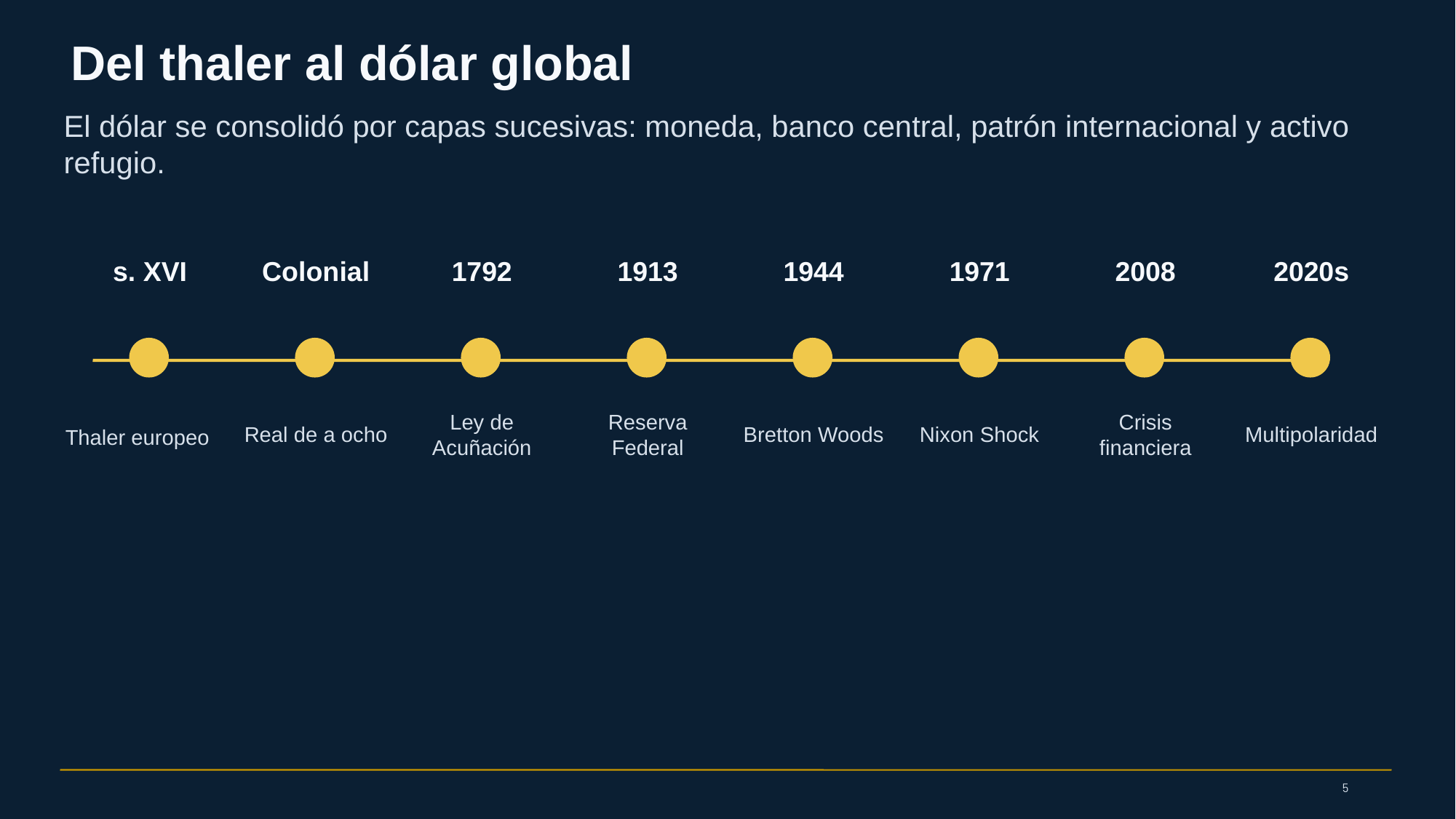

Del thaler al dólar global
El dólar se consolidó por capas sucesivas: moneda, banco central, patrón internacional y activo refugio.
s. XVI
Colonial
1792
1913
1944
1971
2008
2020s

Real de a ocho
Ley de Acuñación
Reserva Federal
Bretton Woods
Nixon Shock
Crisis financiera
Multipolaridad
Thaler europeo
5